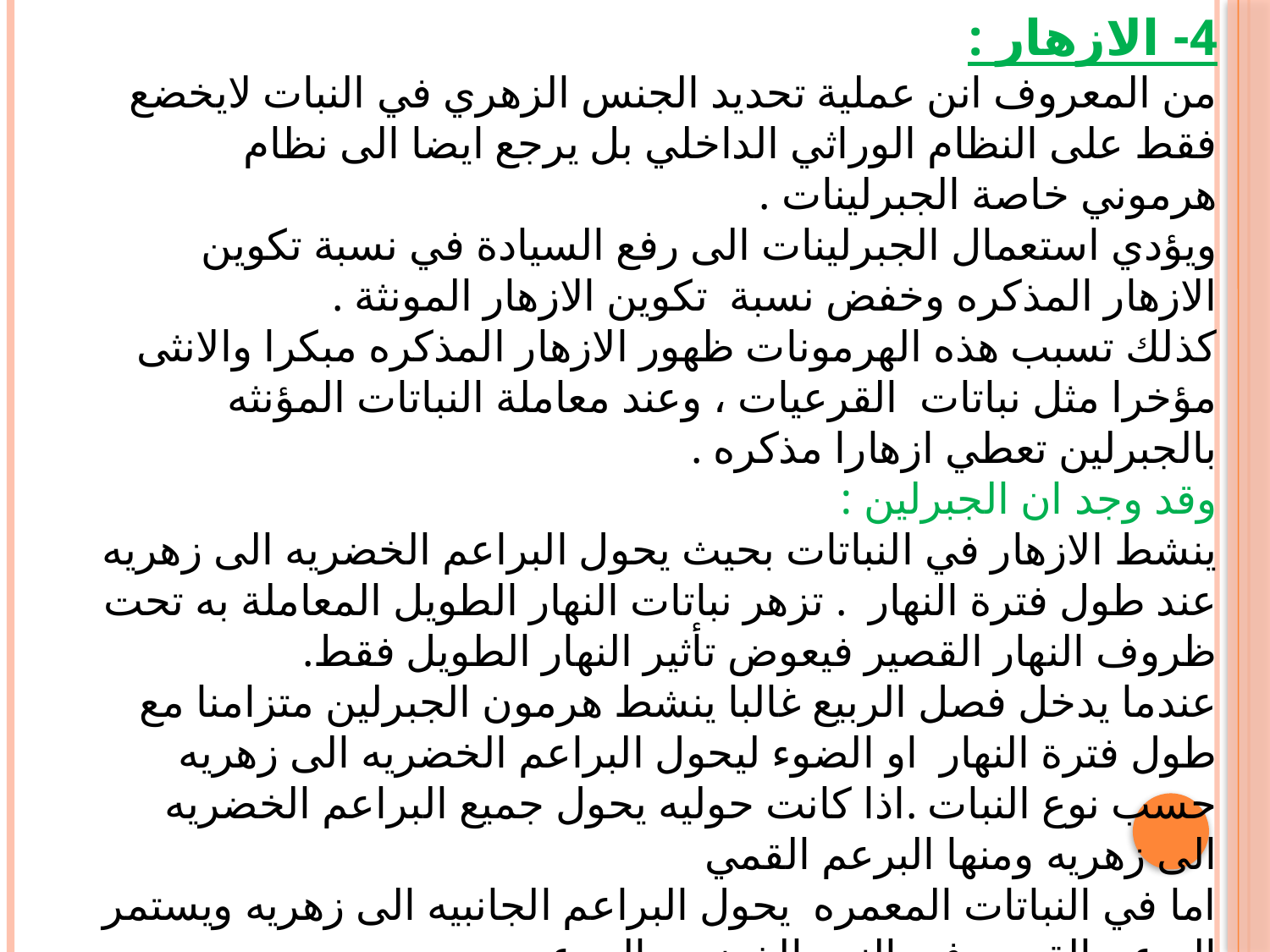

4- الازهار :
من المعروف انن عملية تحديد الجنس الزهري في النبات لايخضع فقط على النظام الوراثي الداخلي بل يرجع ايضا الى نظام هرموني خاصة الجبرلينات .
ويؤدي استعمال الجبرلينات الى رفع السيادة في نسبة تكوين الازهار المذكره وخفض نسبة  تكوين الازهار المونثة .
كذلك تسبب هذه الهرمونات ظهور الازهار المذكره مبكرا والانثى مؤخرا مثل نباتات  القرعيات ، وعند معاملة النباتات المؤنثه بالجبرلين تعطي ازهارا مذكره .
وقد وجد ان الجبرلين :
ينشط الازهار في النباتات بحيث يحول البراعم الخضريه الى زهريه عند طول فترة النهار  . تزهر نباتات النهار الطويل المعاملة به تحت ظروف النهار القصير فيعوض تأثير النهار الطويل فقط.
عندما يدخل فصل الربيع غالبا ينشط هرمون الجبرلين متزامنا مع طول فترة النهار  او الضوء ليحول البراعم الخضريه الى زهريه حسب نوع النبات .اذا كانت حوليه يحول جميع البراعم الخضريه الى زهريه ومنها البرعم القمي
اما في النباتات المعمره  يحول البراعم الجانبيه الى زهريه ويستمر البرعم القمي  في النمو الخضري الى عمر معين .